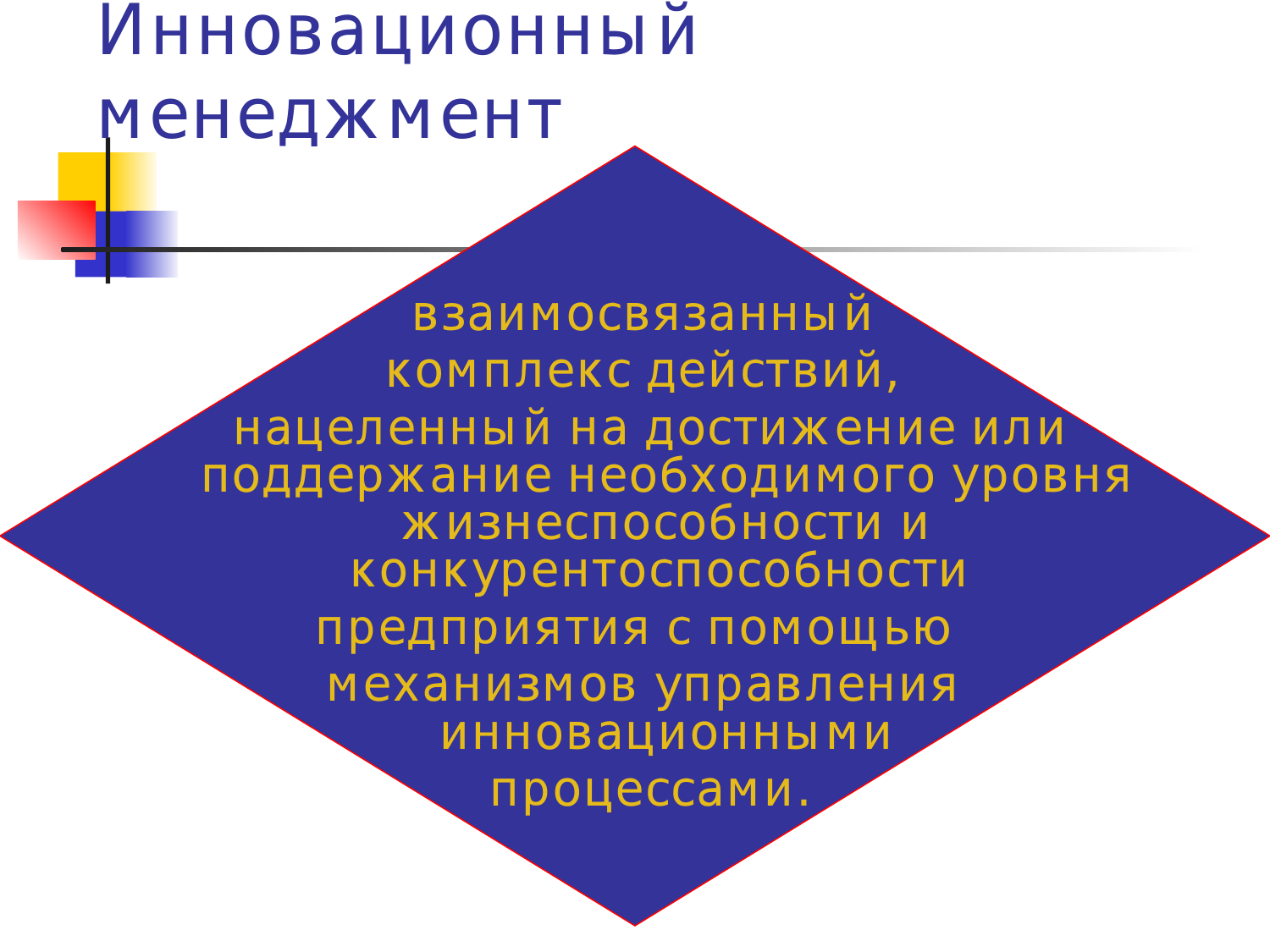

# Инновационный менеджмент

 взаимосвязанный
комплекс действий,
 нацеленный на достижение или поддержание необходимого уровня жизнеспособности и конкурентоспособности
предприятия с помощью
механизмов управления инновационными
 процессами.